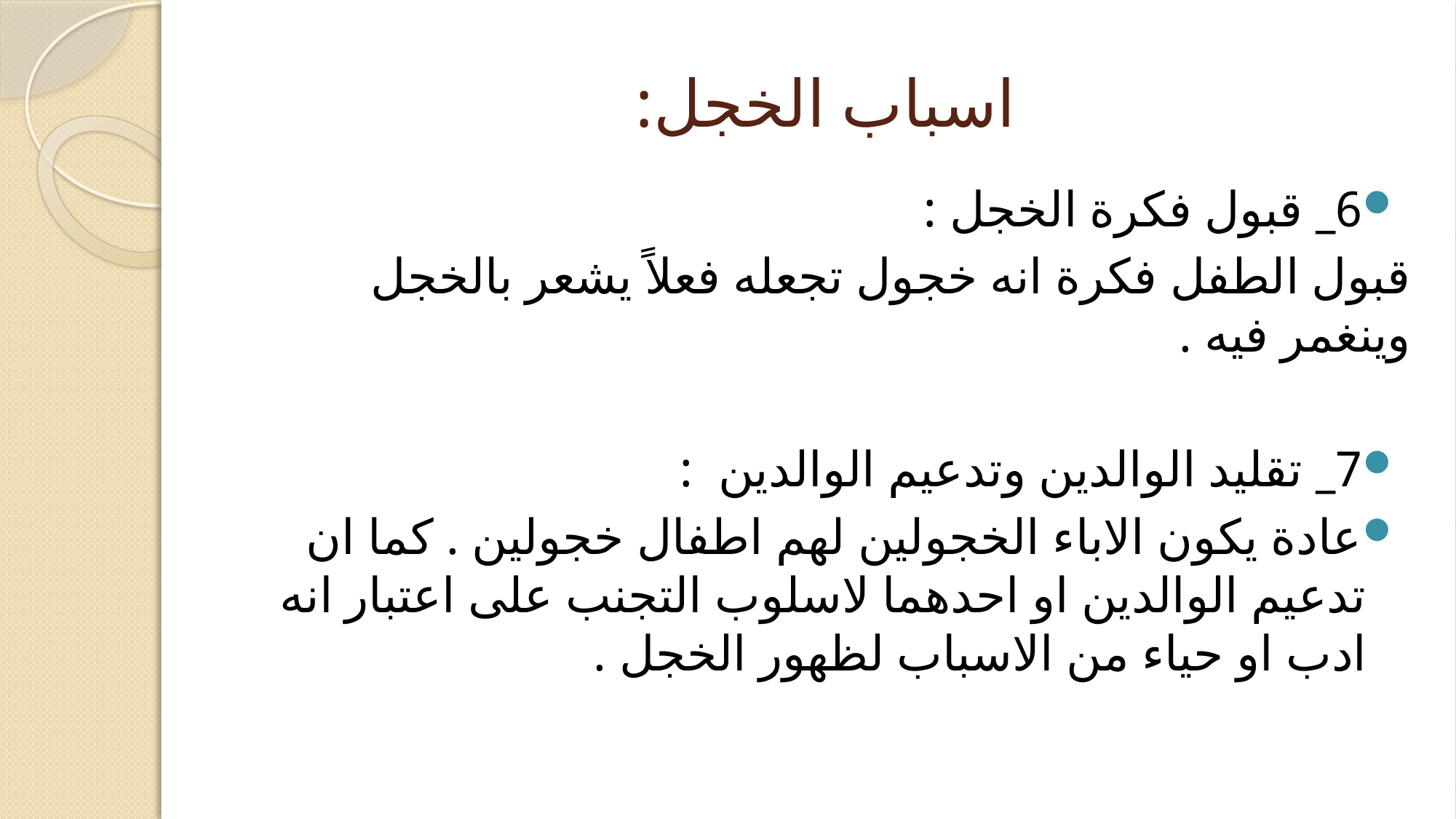

# اسباب الخجل:
6_ قبول فكرة الخجل :
قبول الطفل فكرة انه خجول تجعله فعلاً يشعر بالخجل وينغمر فيه .

7_ تقليد الوالدين وتدعيم الوالدين  :
عادة يكون الاباء الخجولين لهم اطفال خجولين . كما ان تدعيم الوالدين او احدهما لاسلوب التجنب على اعتبار انه ادب او حياء من الاسباب لظهور الخجل .